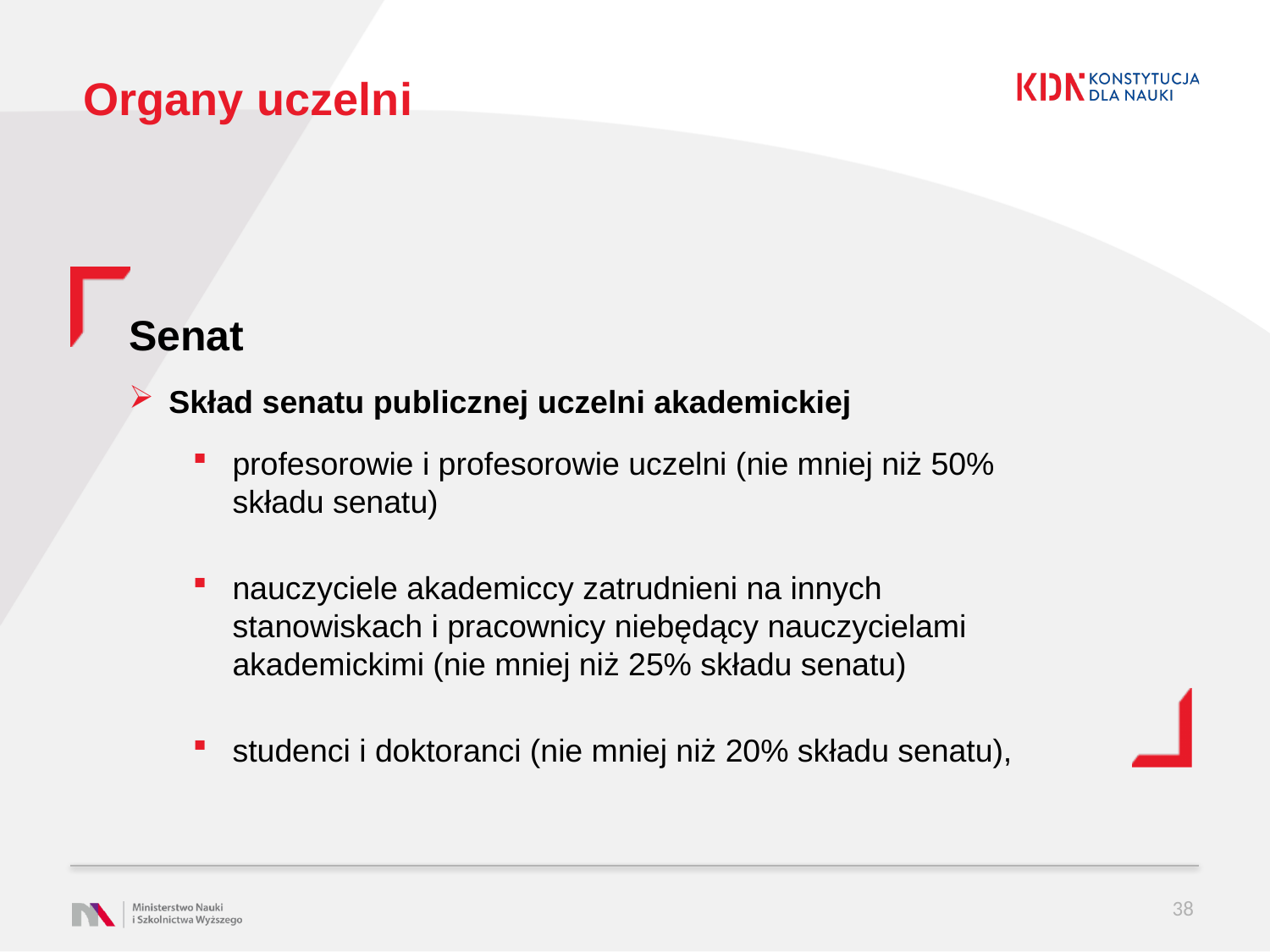

# Organy uczelni
Senat
Skład senatu publicznej uczelni akademickiej
profesorowie i profesorowie uczelni (nie mniej niż 50% składu senatu)

nauczyciele akademiccy zatrudnieni na innych stanowiskach i pracownicy niebędący nauczycielami akademickimi (nie mniej niż 25% składu senatu)

studenci i doktoranci (nie mniej niż 20% składu senatu),
38